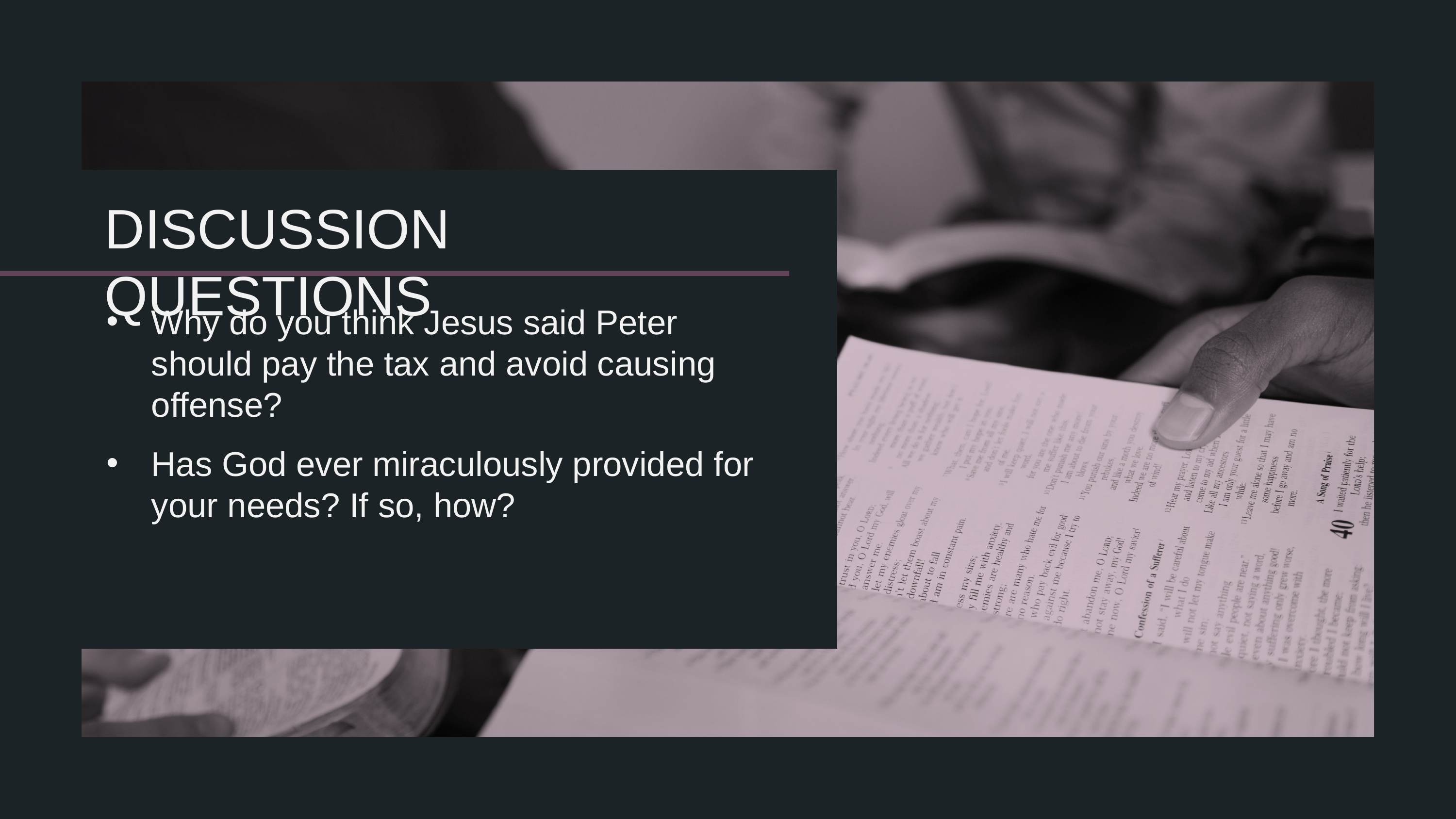

Why do you think Jesus said Peter should pay the tax and avoid causing offense?
Has God ever miraculously provided for your needs? If so, how?